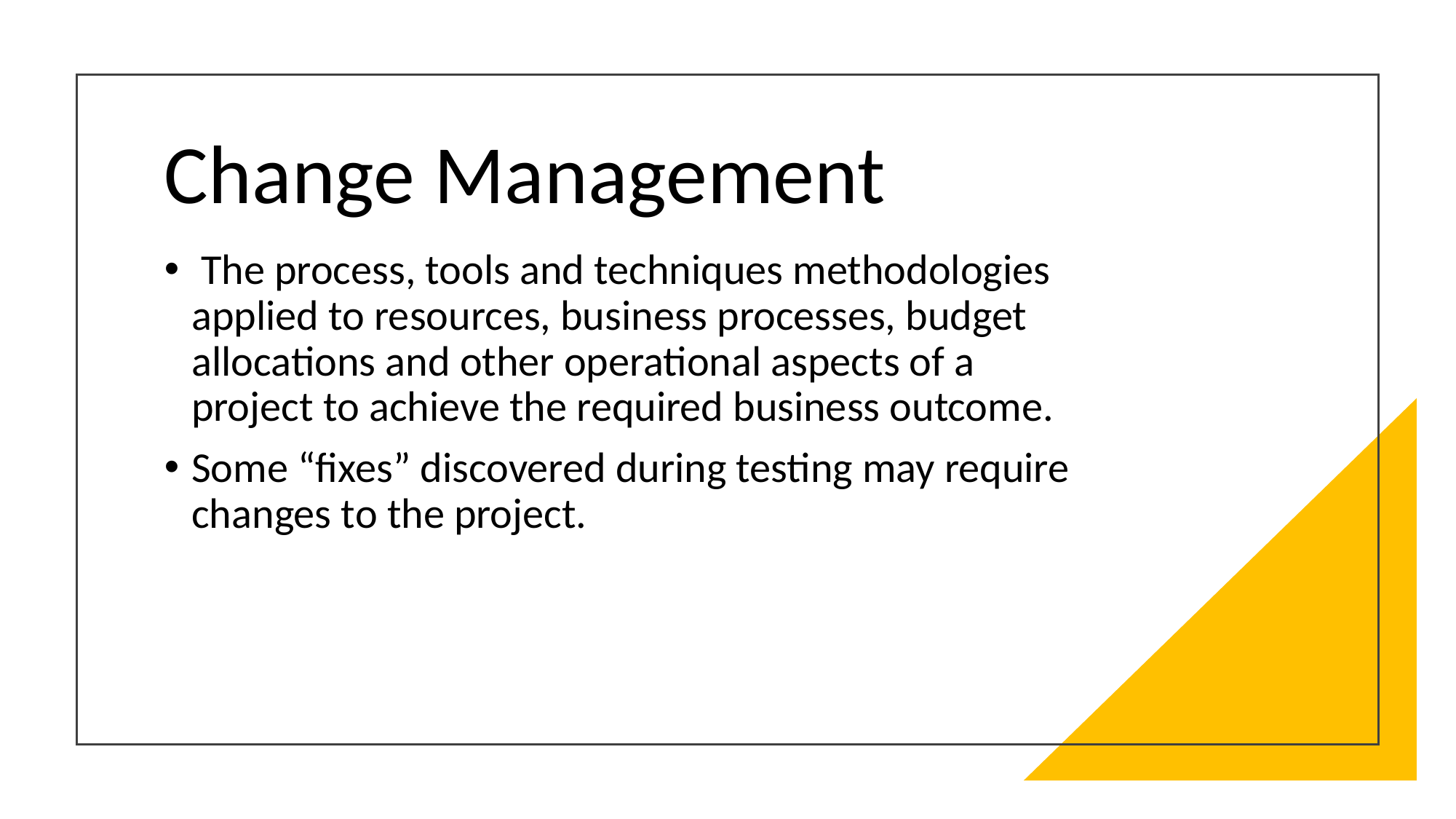

# Change Management
 The process, tools and techniques methodologies applied to resources, business processes, budget allocations and other operational aspects of a project to achieve the required business outcome.
Some “fixes” discovered during testing may require changes to the project.